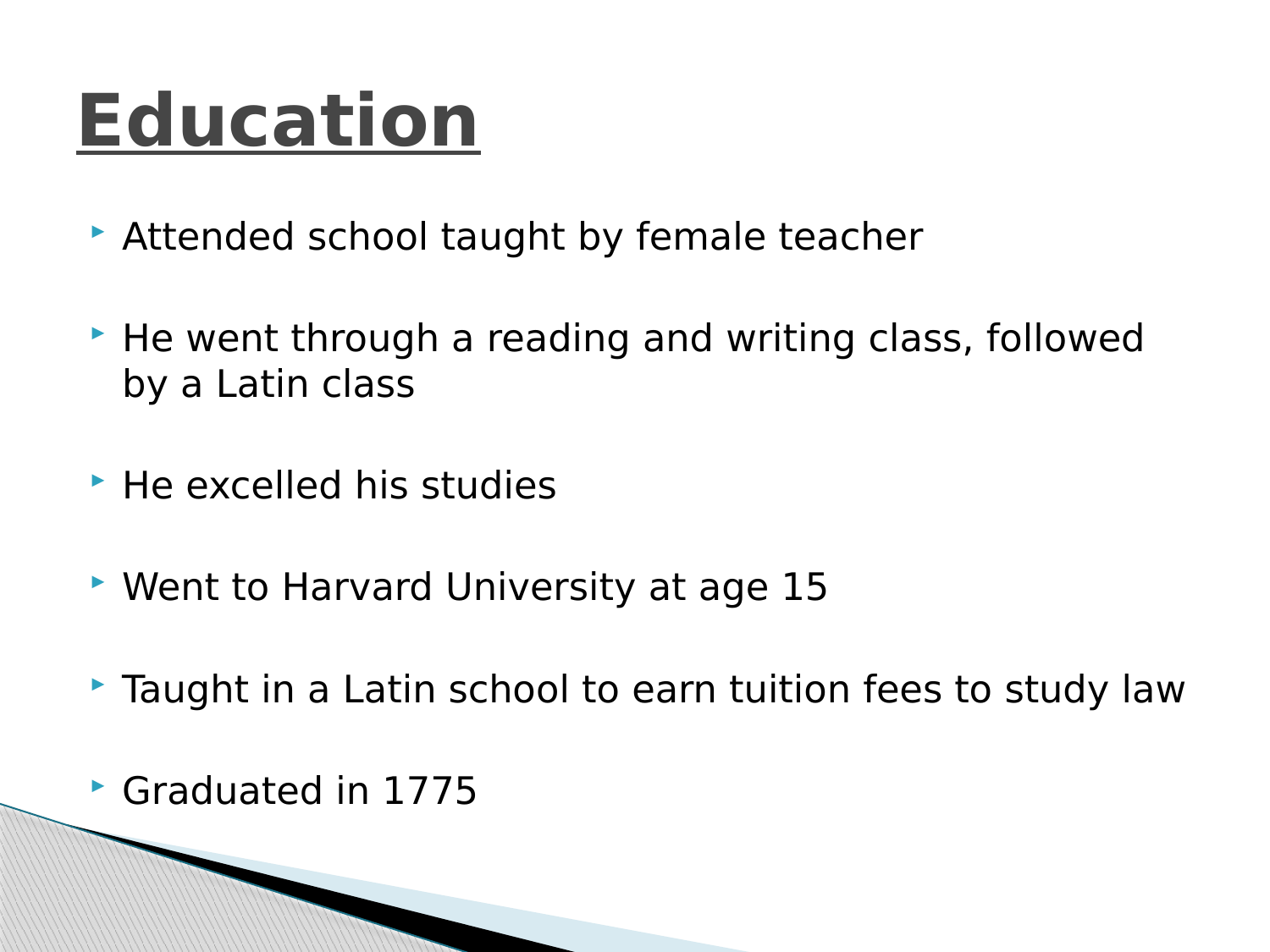

# Education
Attended school taught by female teacher

He went through a reading and writing class, followed by a Latin class

He excelled his studies

Went to Harvard University at age 15

Taught in a Latin school to earn tuition fees to study law

Graduated in 1775